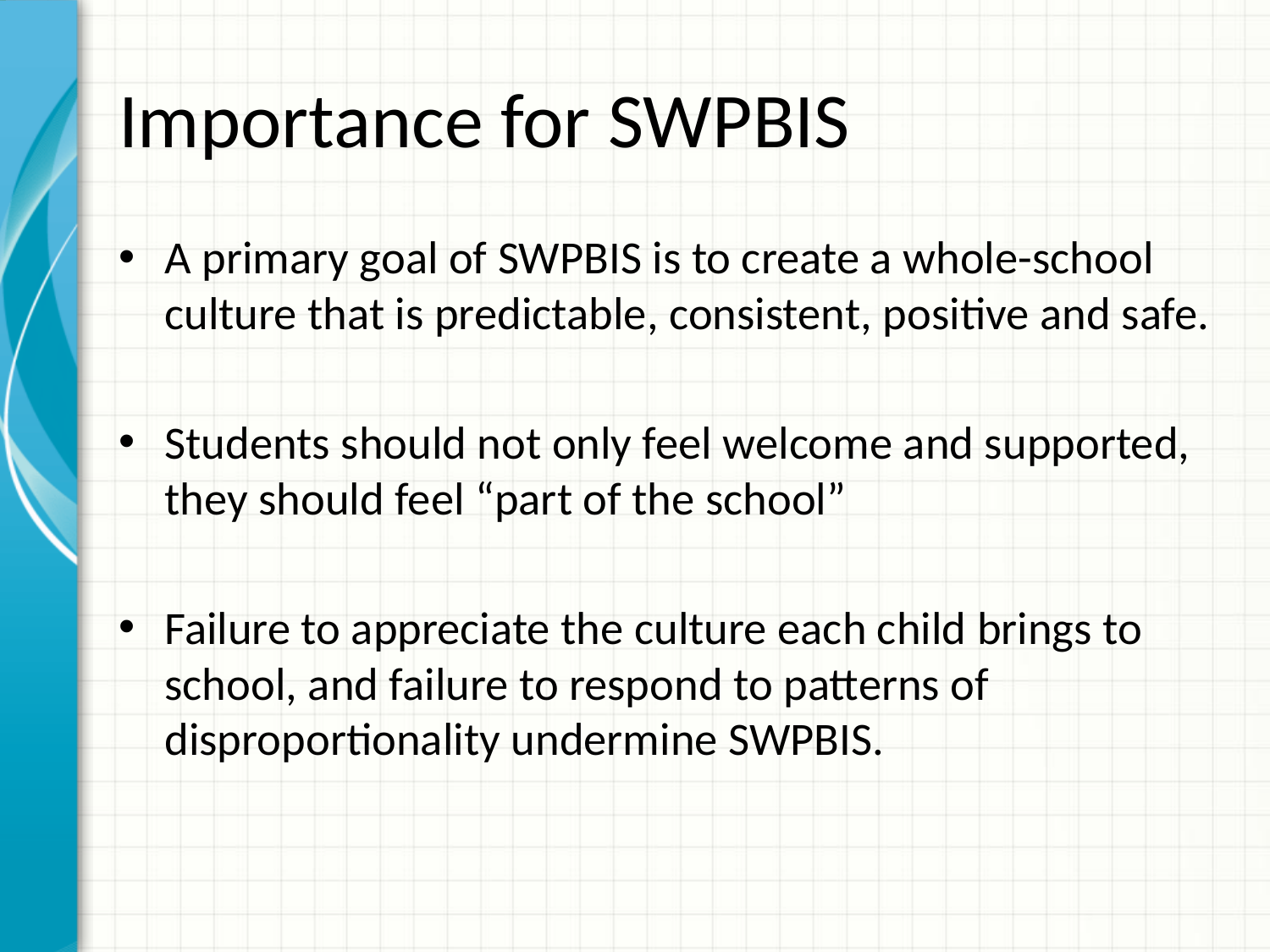

# Importance for SWPBIS
A primary goal of SWPBIS is to create a whole-school culture that is predictable, consistent, positive and safe.

Students should not only feel welcome and supported, they should feel “part of the school”

Failure to appreciate the culture each child brings to school, and failure to respond to patterns of disproportionality undermine SWPBIS.